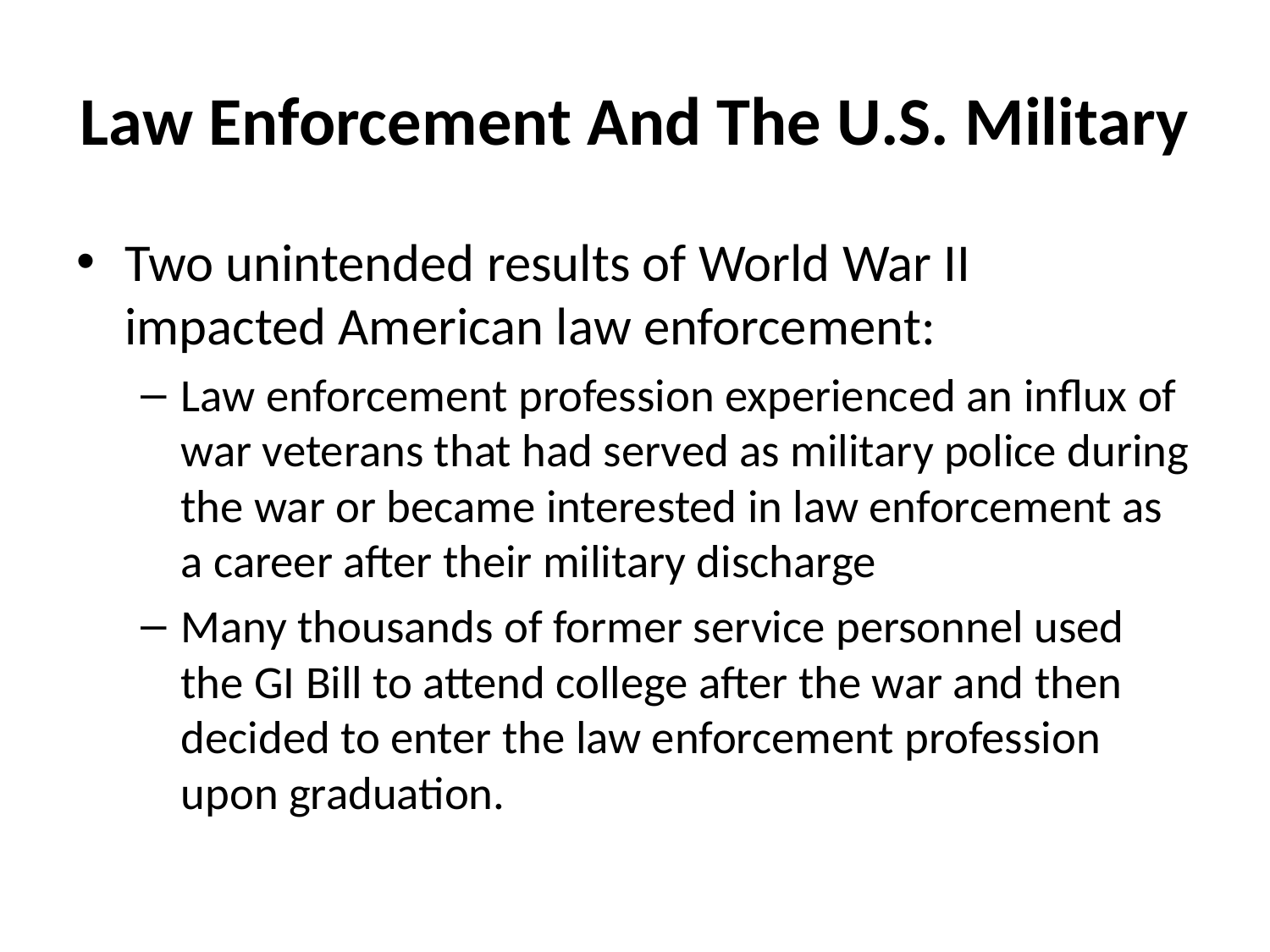

# Law Enforcement And The U.S. Military
Two unintended results of World War II  impacted American law enforcement:
Law enforcement profession experienced an influx of war veterans that had served as military police during the war or became interested in law enforcement as a career after their military discharge
Many thousands of former service personnel used the GI Bill to attend college after the war and then decided to enter the law enforcement profession upon graduation.